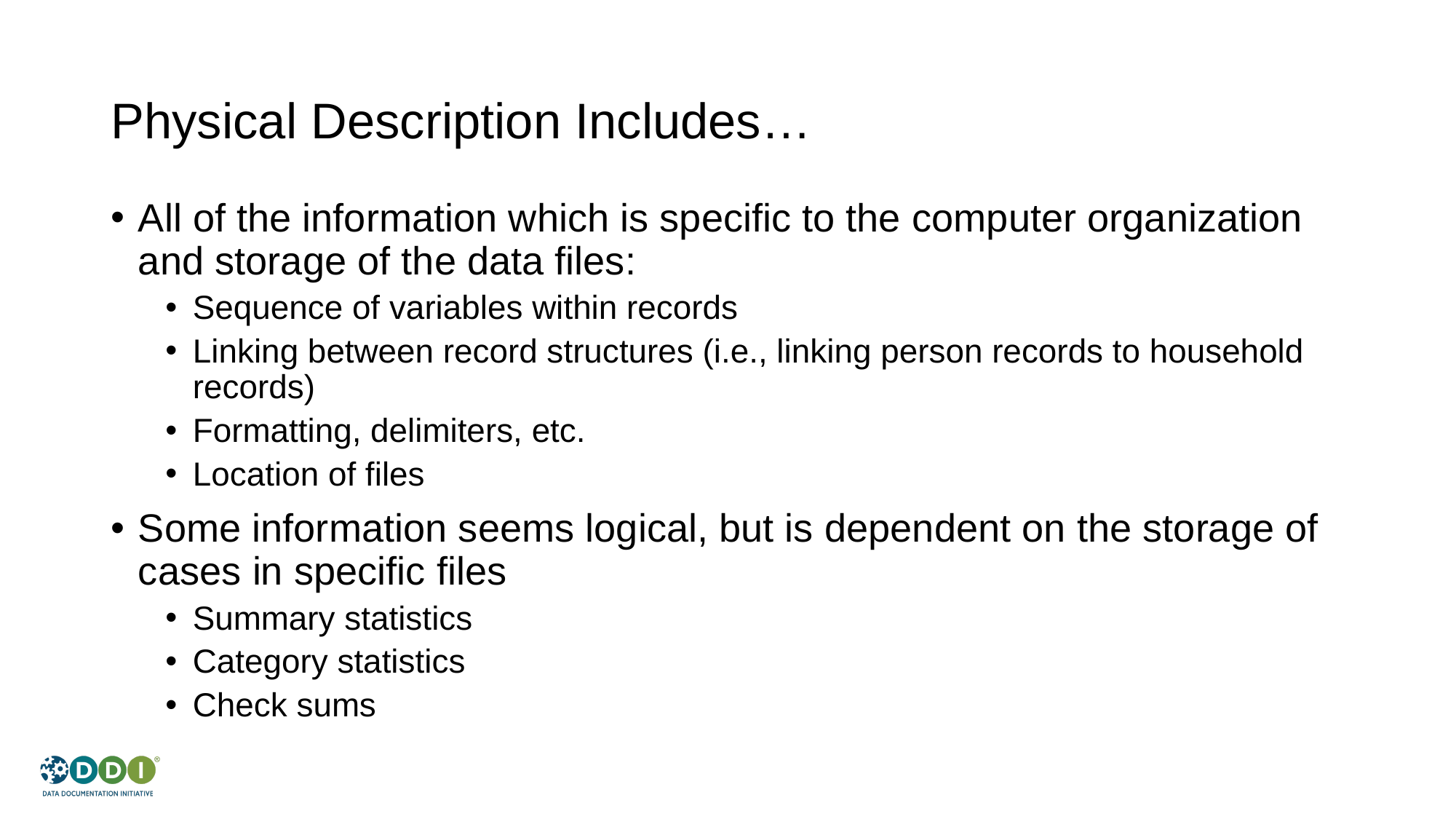

# Physical Description Includes…
All of the information which is specific to the computer organization and storage of the data files:
Sequence of variables within records
Linking between record structures (i.e., linking person records to household records)
Formatting, delimiters, etc.
Location of files
Some information seems logical, but is dependent on the storage of cases in specific files
Summary statistics
Category statistics
Check sums